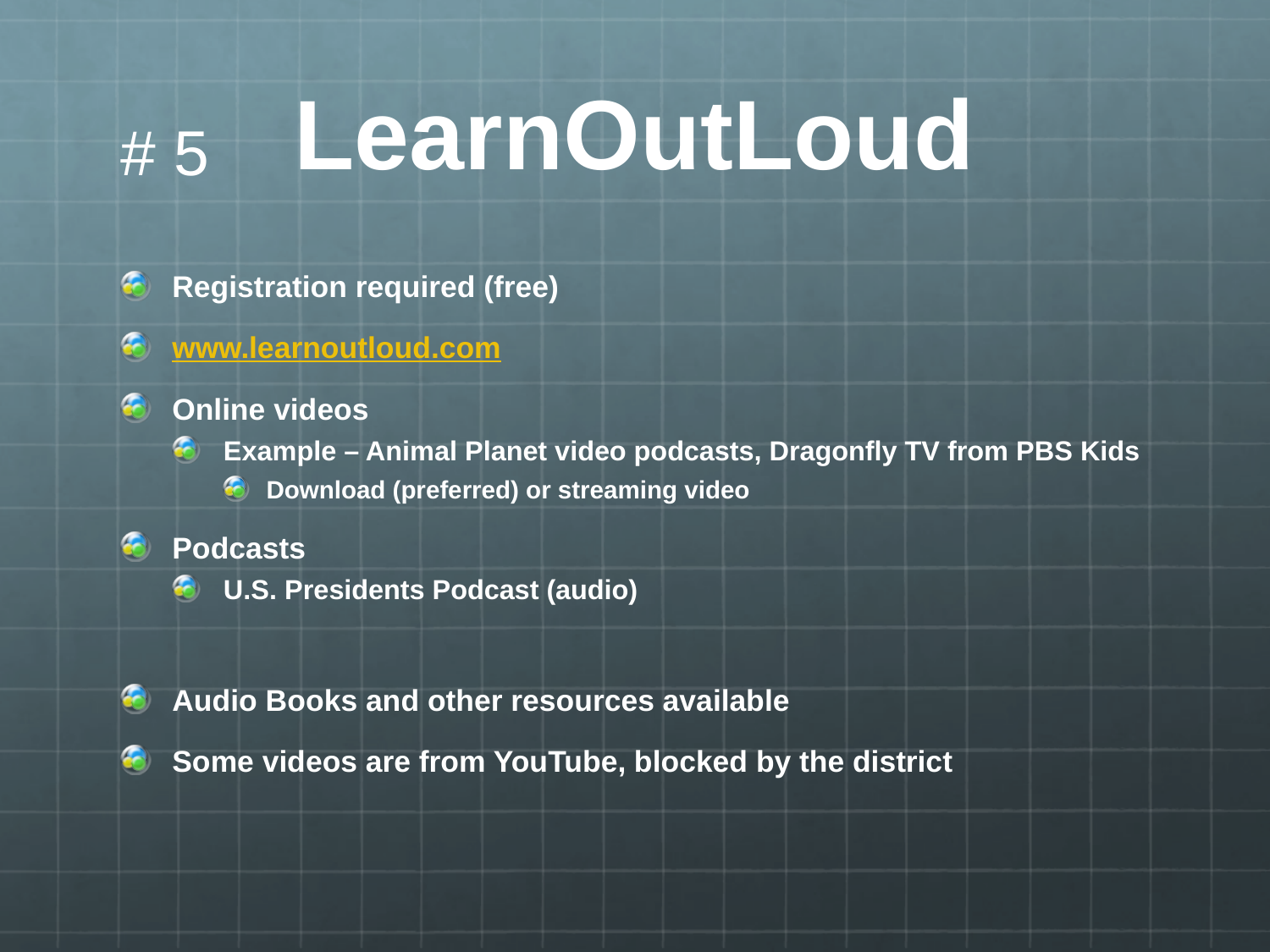

# LearnOutLoud
# 5
Registration required (free)
www.learnoutloud.com
Online videos
Example – Animal Planet video podcasts, Dragonfly TV from PBS Kids
Download (preferred) or streaming video
Podcasts
U.S. Presidents Podcast (audio)

Audio Books and other resources available
Some videos are from YouTube, blocked by the district